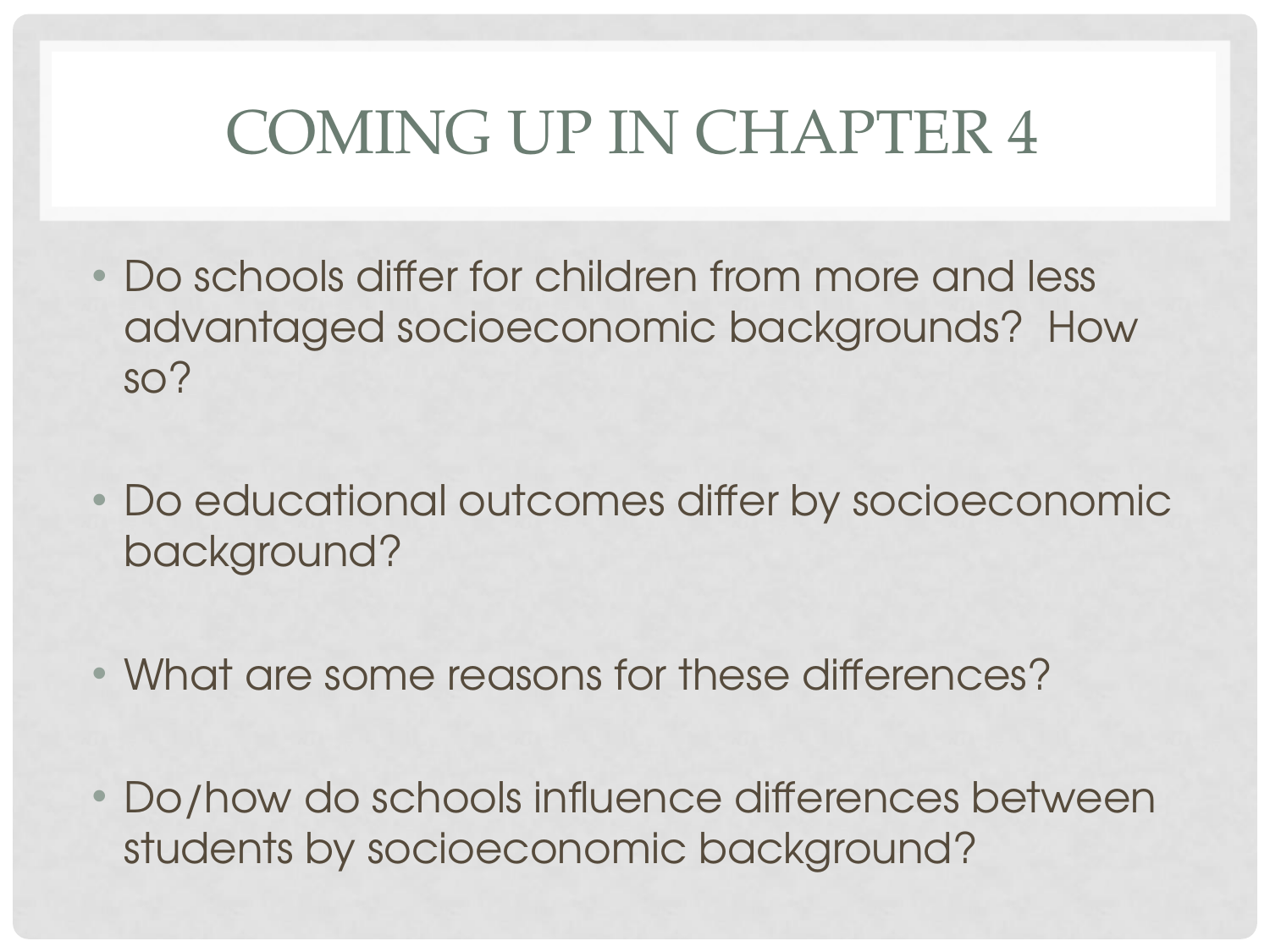

# COMING UP IN CHAPTER 4
Do schools differ for children from more and less advantaged socioeconomic backgrounds?  How so?

Do educational outcomes differ by socioeconomic background?

What are some reasons for these differences?

Do/how do schools influence differences between students by socioeconomic background?